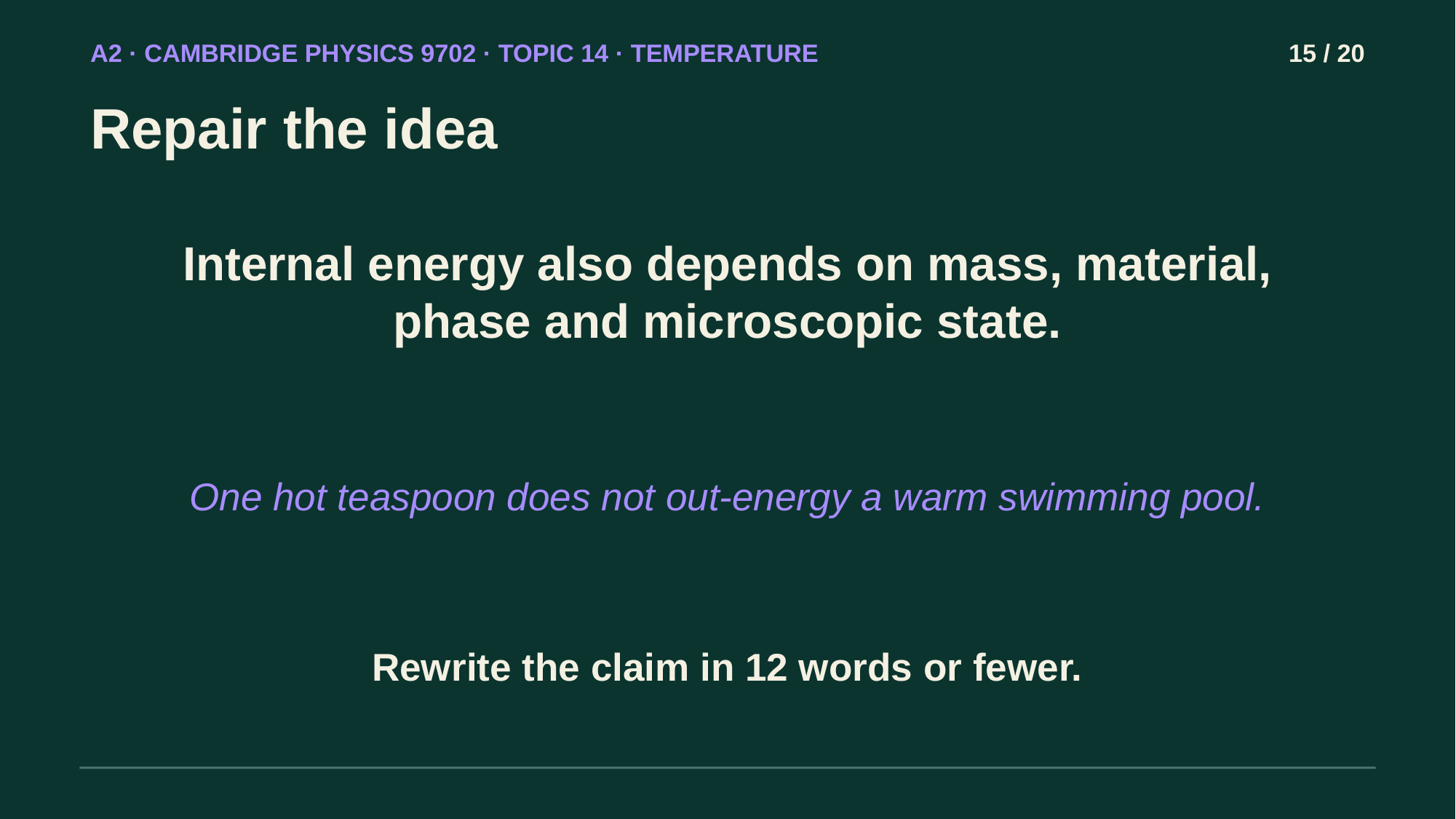

A2 · CAMBRIDGE PHYSICS 9702 · TOPIC 14 · TEMPERATURE
15 / 20
Repair the idea
Internal energy also depends on mass, material, phase and microscopic state.
One hot teaspoon does not out-energy a warm swimming pool.
Rewrite the claim in 12 words or fewer.